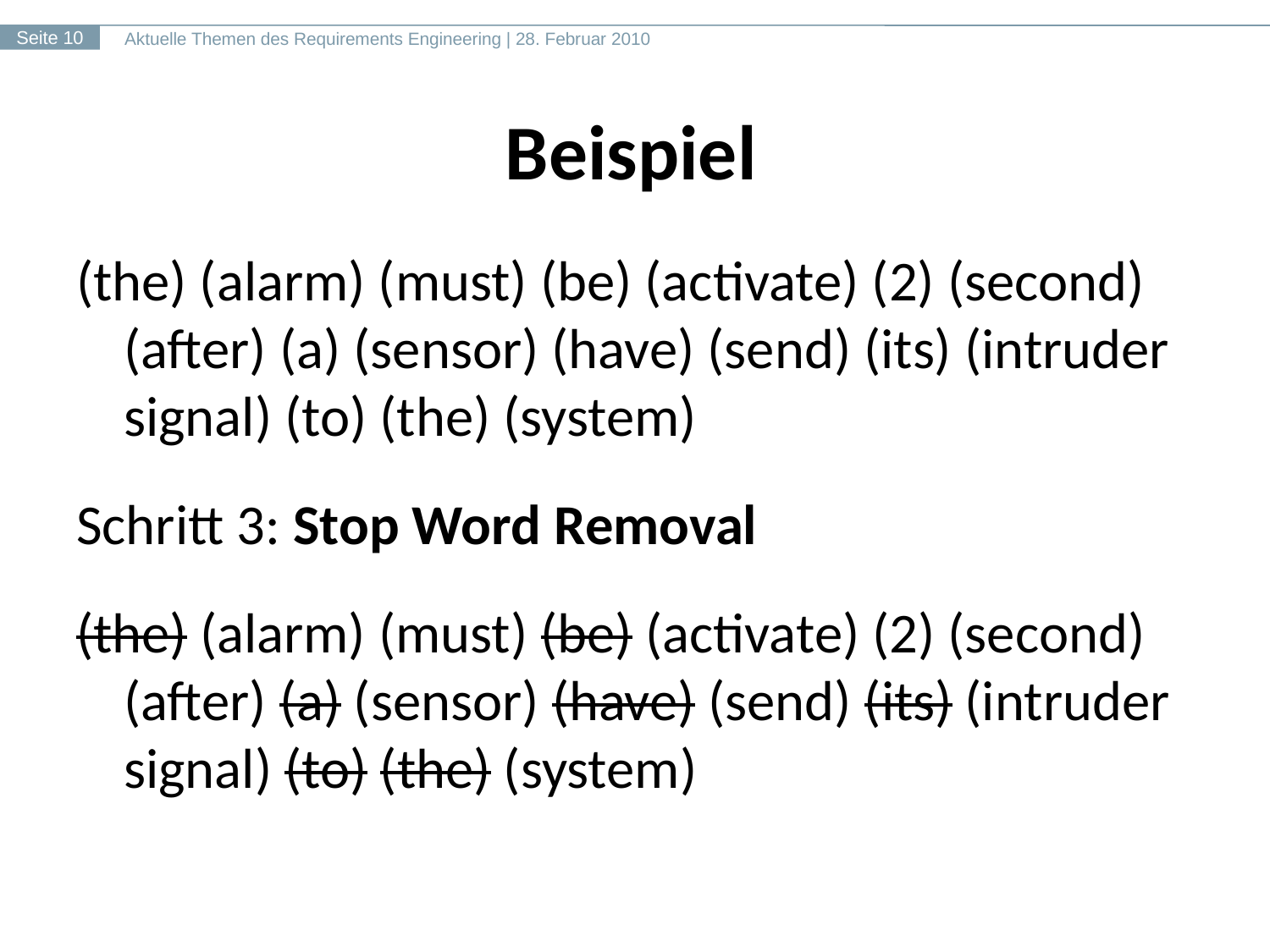

# Beispiel
(the) (alarm) (must) (be) (activate) (2) (second) (after) (a) (sensor) (have) (send) (its) (intruder signal) (to) (the) (system)

Schritt 3: Stop Word Removal

(the) (alarm) (must) (be) (activate) (2) (second) (after) (a) (sensor) (have) (send) (its) (intruder signal) (to) (the) (system)